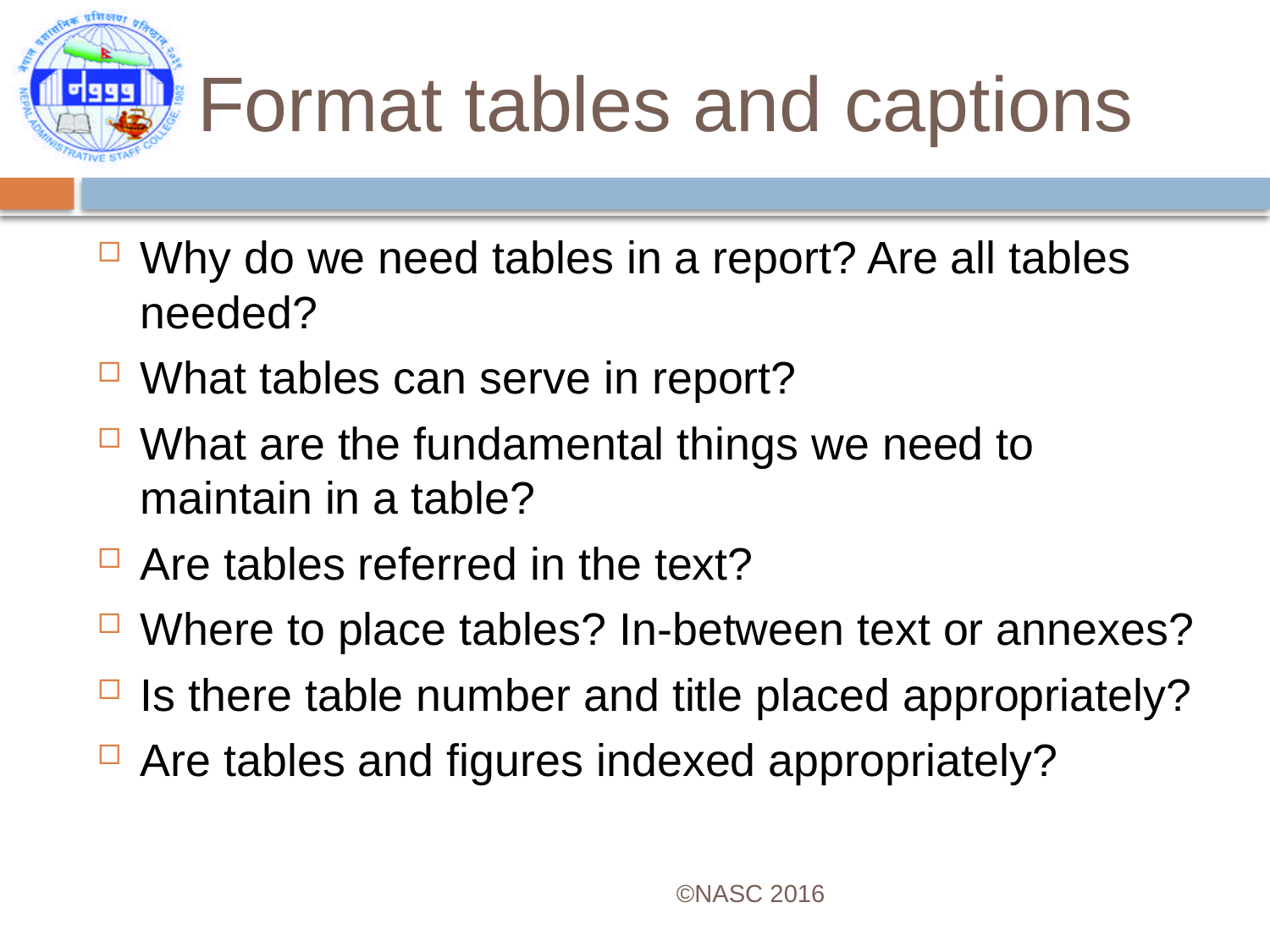

# Format tables and captions
Why do we need tables in a report? Are all tables needed?
What tables can serve in report?
What are the fundamental things we need to maintain in a table?
Are tables referred in the text?
Where to place tables? In-between text or annexes?
Is there table number and title placed appropriately?
Are tables and figures indexed appropriately?

©NASC 2016